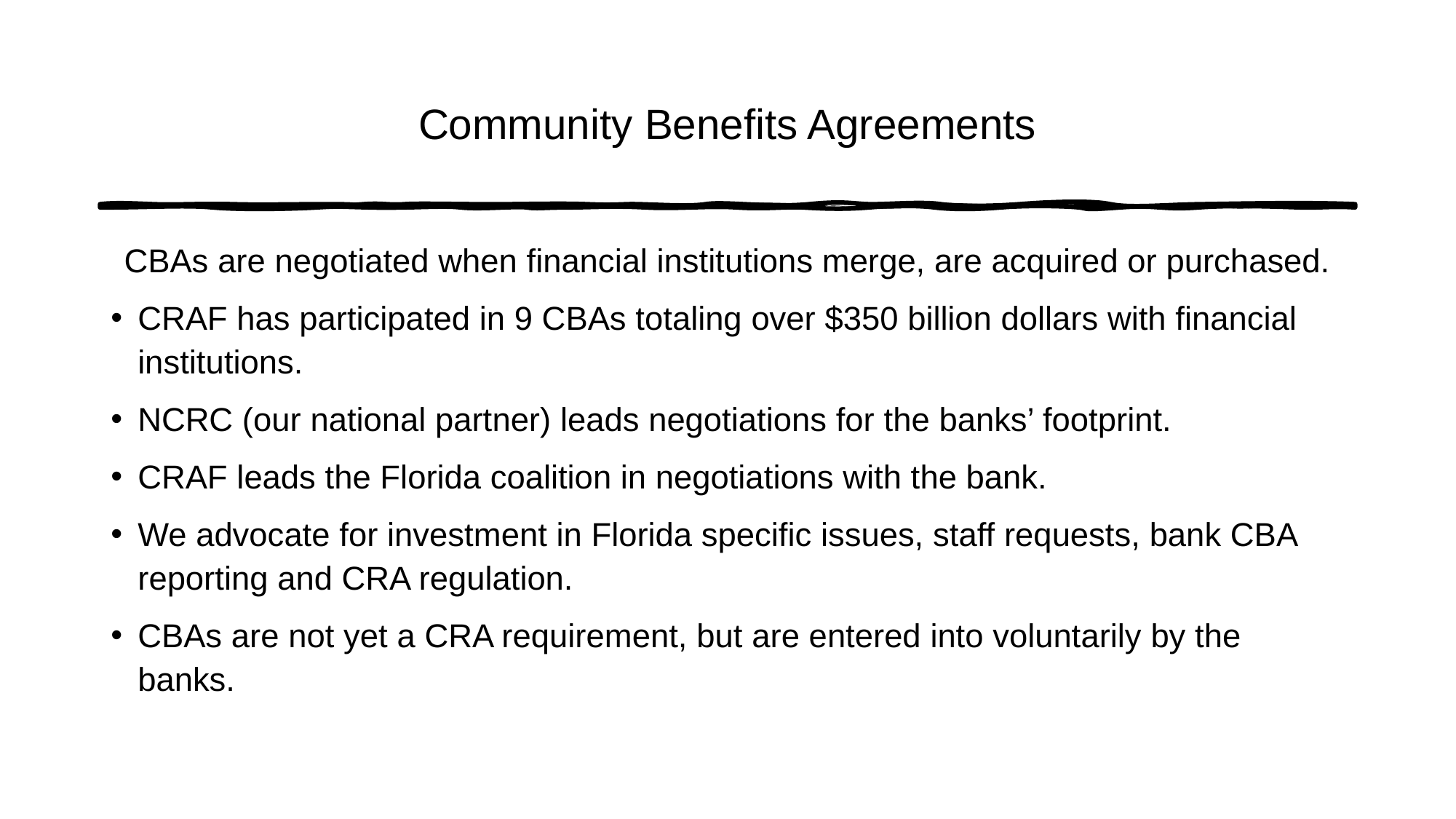

# Community Benefits Agreements
CBAs are negotiated when financial institutions merge, are acquired or purchased.
CRAF has participated in 9 CBAs totaling over $350 billion dollars with financial institutions.
NCRC (our national partner) leads negotiations for the banks’ footprint.
CRAF leads the Florida coalition in negotiations with the bank.
We advocate for investment in Florida specific issues, staff requests, bank CBA reporting and CRA regulation.
CBAs are not yet a CRA requirement, but are entered into voluntarily by the banks.